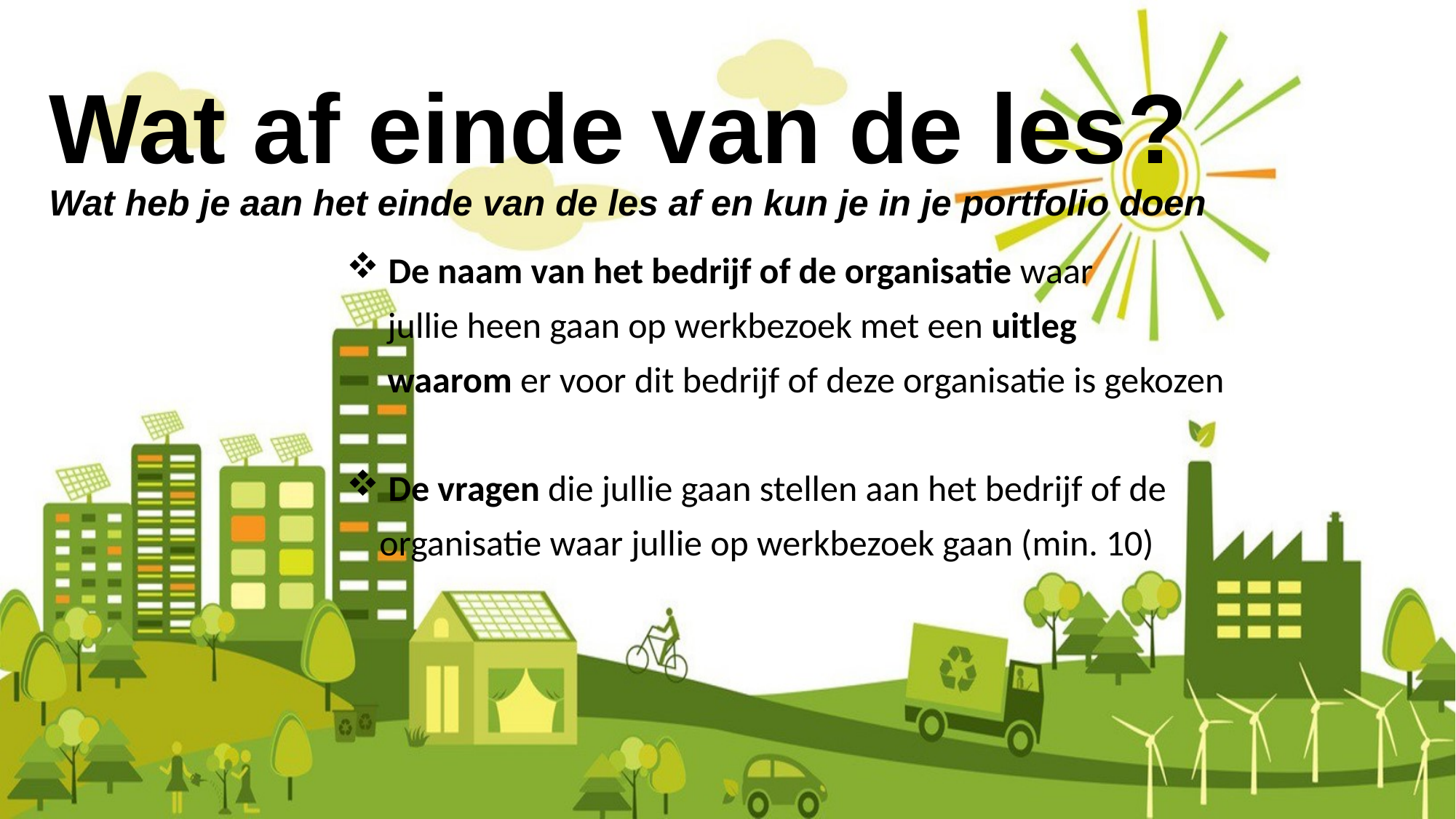

# Wat af einde van de les? Wat heb je aan het einde van de les af en kun je in je portfolio doen
 De naam van het bedrijf of de organisatie waar
     jullie heen gaan op werkbezoek met een uitleg
     waarom er voor dit bedrijf of deze organisatie is gekozen

 De vragen die jullie gaan stellen aan het bedrijf of de
    organisatie waar jullie op werkbezoek gaan (min. 10)